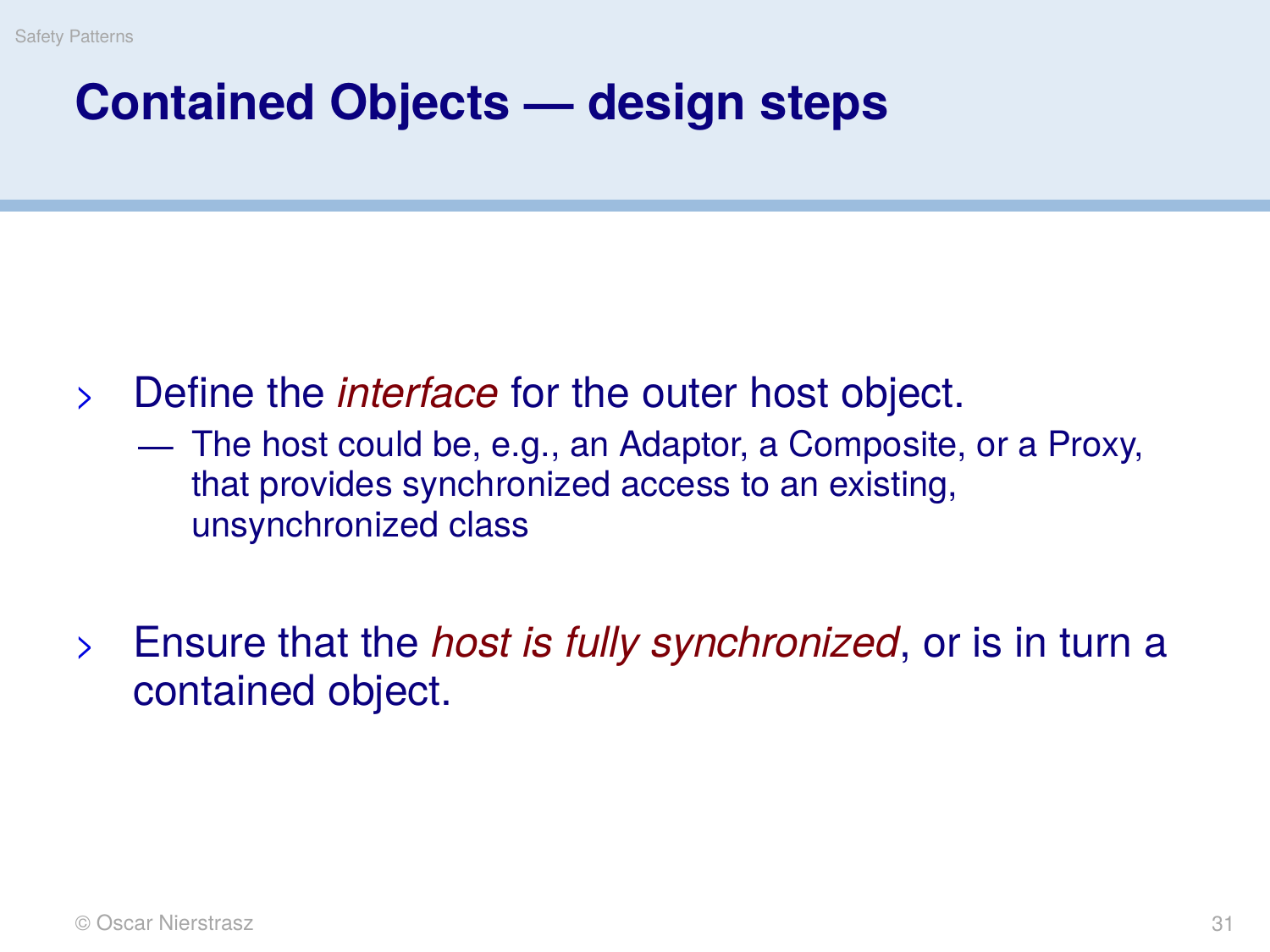

Safety Patterns
# Contained Objects — design steps
Define the interface for the outer host object.
The host could be, e.g., an Adaptor, a Composite, or a Proxy, that provides synchronized access to an existing, unsynchronized class

Ensure that the host is fully synchronized, or is in turn a contained object.
© Oscar Nierstrasz
31